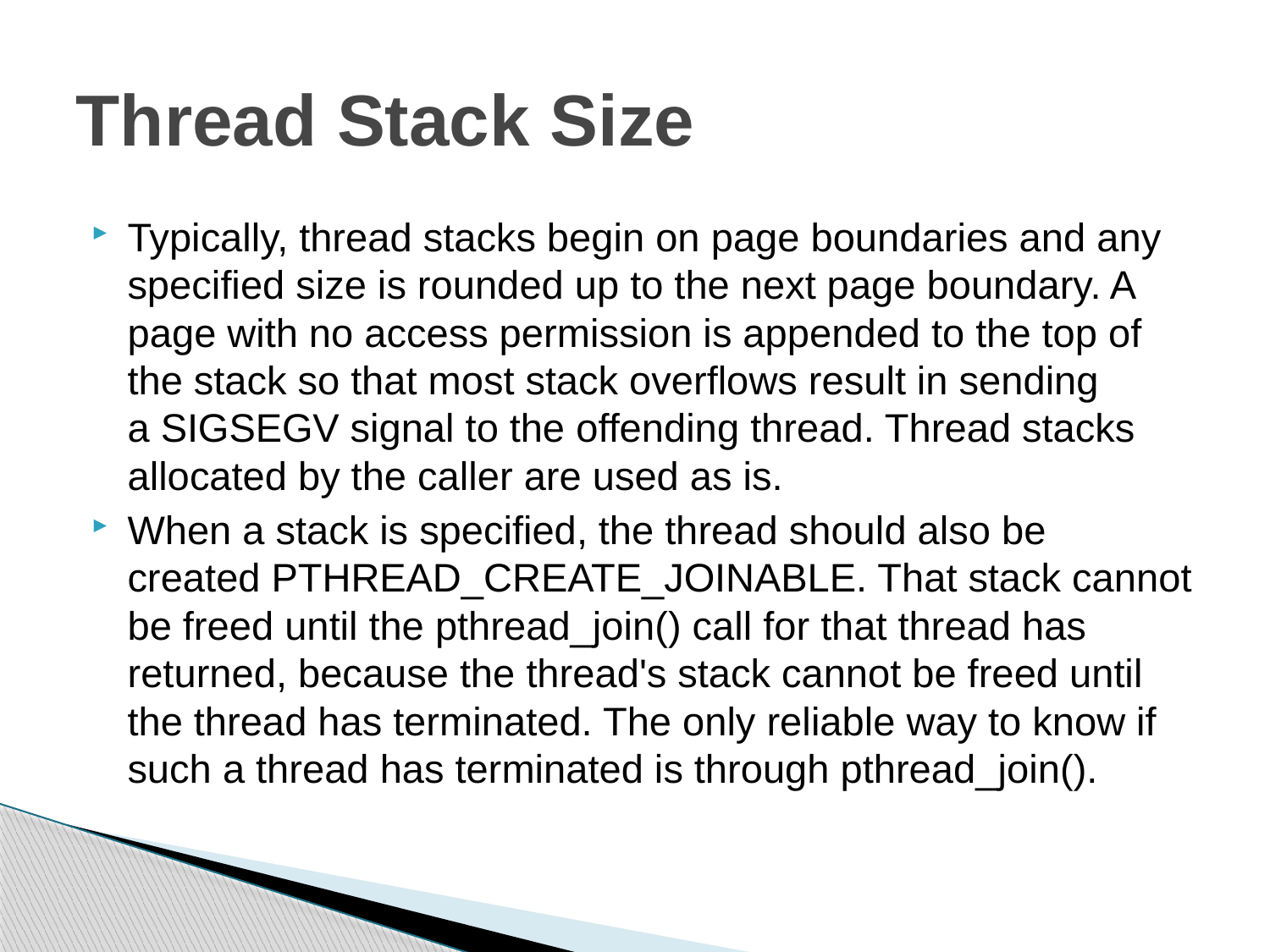

# Thread Stack Size
Typically, thread stacks begin on page boundaries and any specified size is rounded up to the next page boundary. A page with no access permission is appended to the top of the stack so that most stack overflows result in sending a SIGSEGV signal to the offending thread. Thread stacks allocated by the caller are used as is.
When a stack is specified, the thread should also be created PTHREAD_CREATE_JOINABLE. That stack cannot be freed until the pthread_join() call for that thread has returned, because the thread's stack cannot be freed until the thread has terminated. The only reliable way to know if such a thread has terminated is through pthread_join().